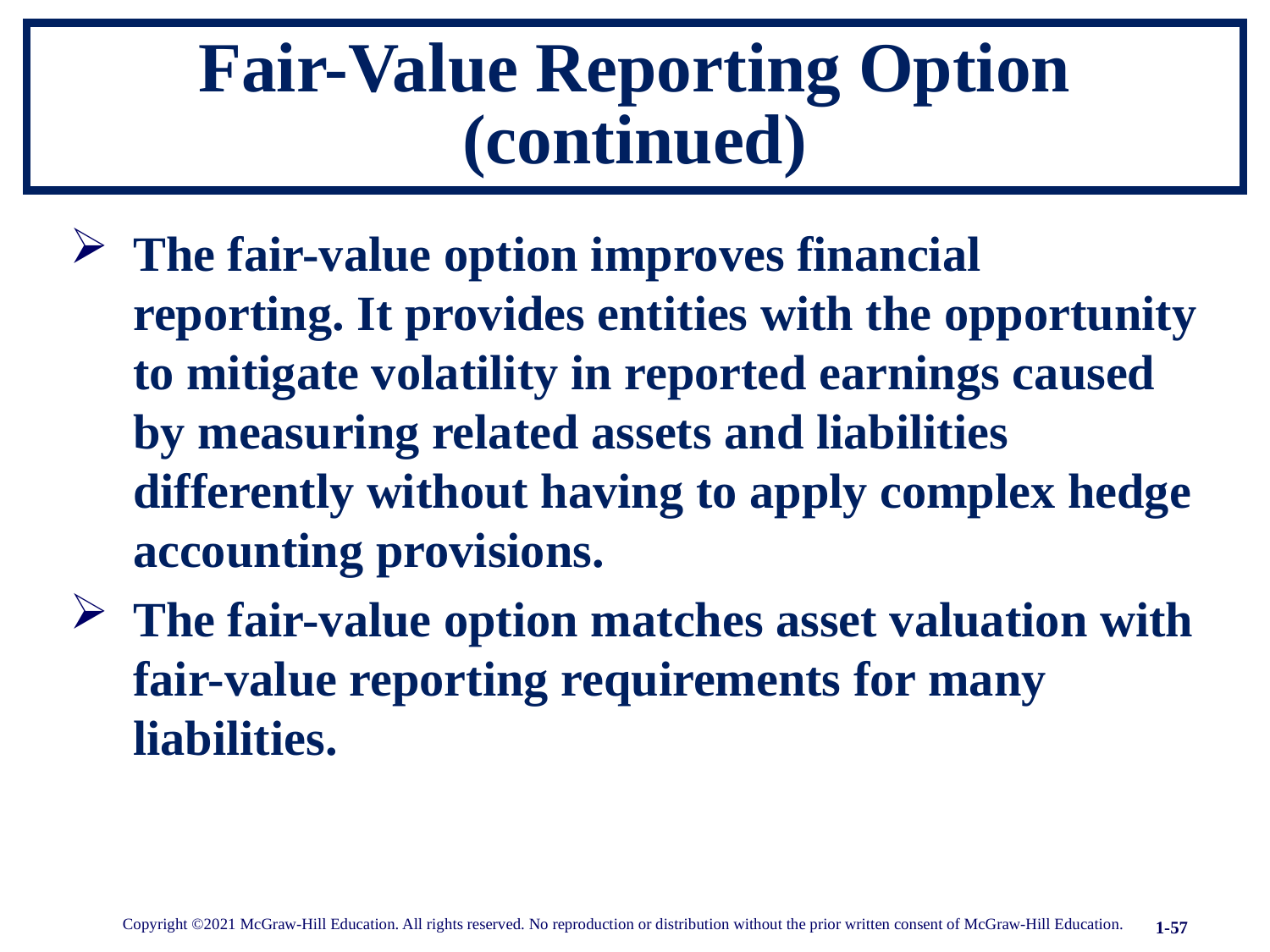

# Fair-Value Reporting Option (continued)
The fair-value option improves financial reporting. It provides entities with the opportunity to mitigate volatility in reported earnings caused by measuring related assets and liabilities differently without having to apply complex hedge accounting provisions.
The fair-value option matches asset valuation with fair-value reporting requirements for many liabilities.
Copyright ©2021 McGraw-Hill Education. All rights reserved. No reproduction or distribution without the prior written consent of McGraw-Hill Education.
1-57